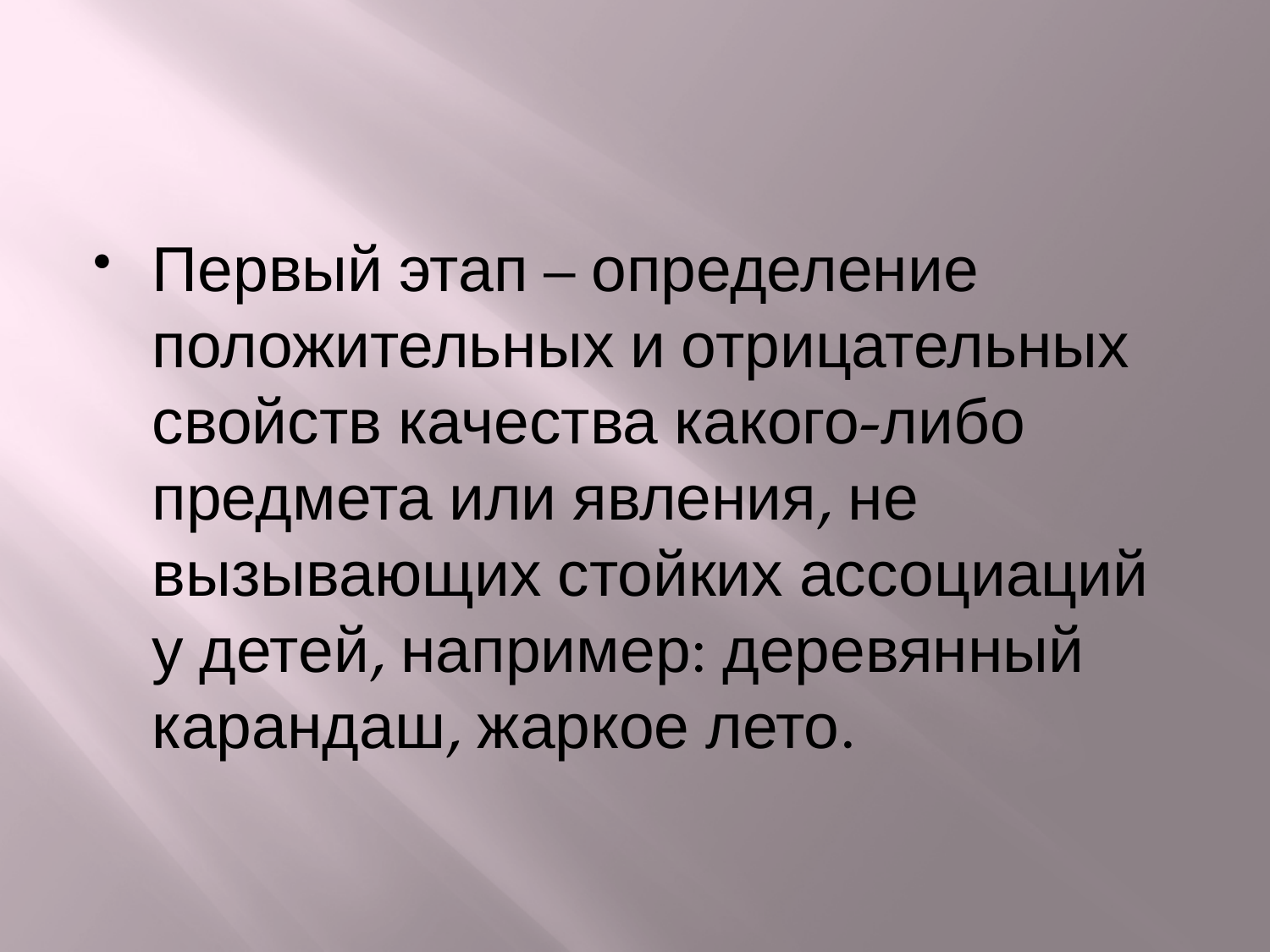

#
Первый этап – определение положительных и отрицательных свойств качества какого-либо предмета или явления, не вызывающих стойких ассоциаций у детей, например: деревянный карандаш, жаркое лето.